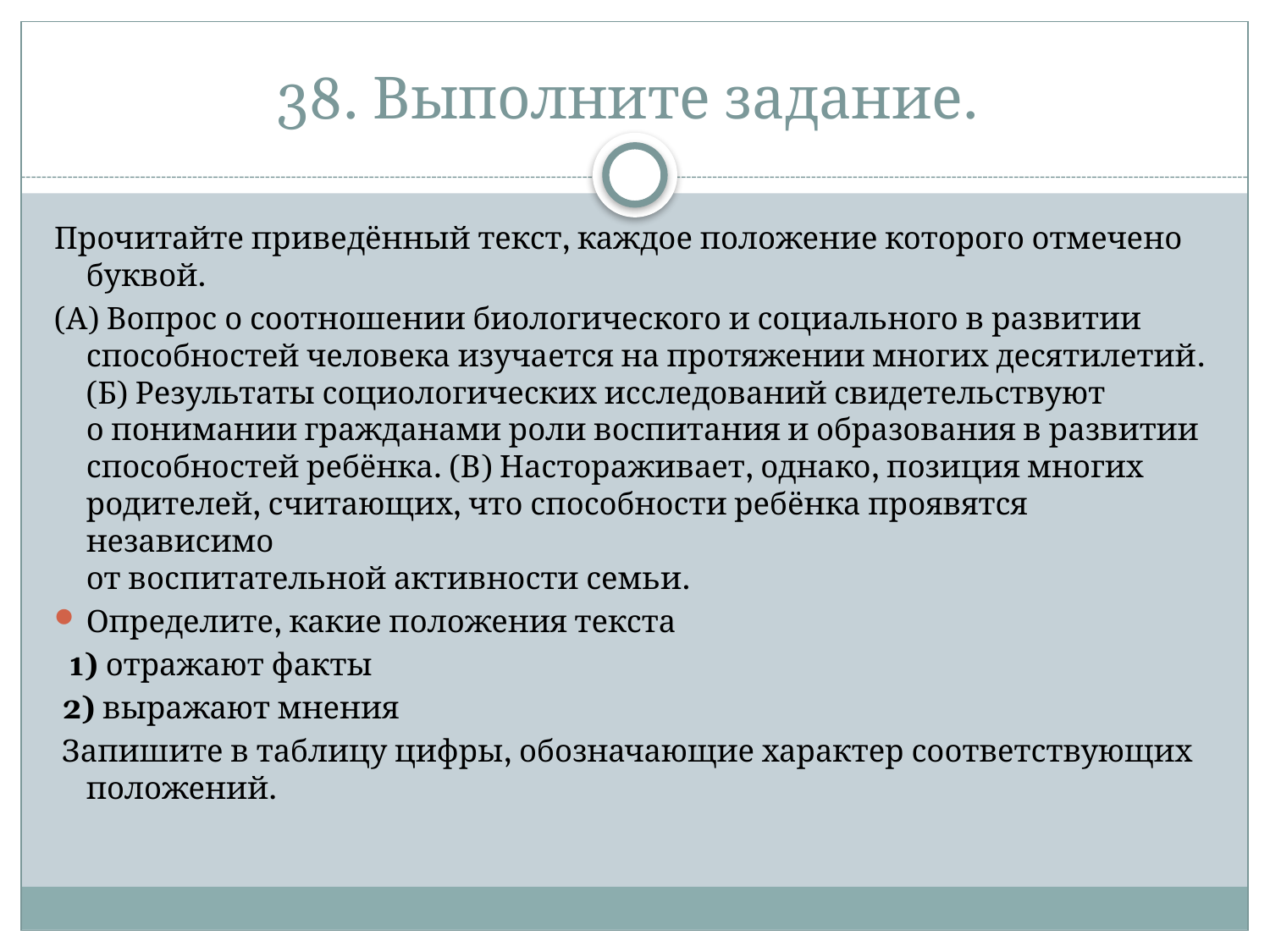

# 38. Выполните задание.
Прочитайте приведённый текст, каждое положение которого отмечено буквой.
(А) Вопрос о соотношении биологического и социального в развитии способностей человека изучается на протяжении многих десятилетий. (Б) Результаты социологических исследований свидетельствуют 
о понимании гражданами роли воспитания и образования в развитии способностей ребёнка. (В) Настораживает, однако, позиция многих родителей, считающих, что способности ребёнка проявятся независимо 
от воспитательной активности семьи.
Определите, какие положения текста
  1) отражают факты
 2) выражают мнения
 Запишите в таблицу цифры, обозначающие характер соответствующих положений.